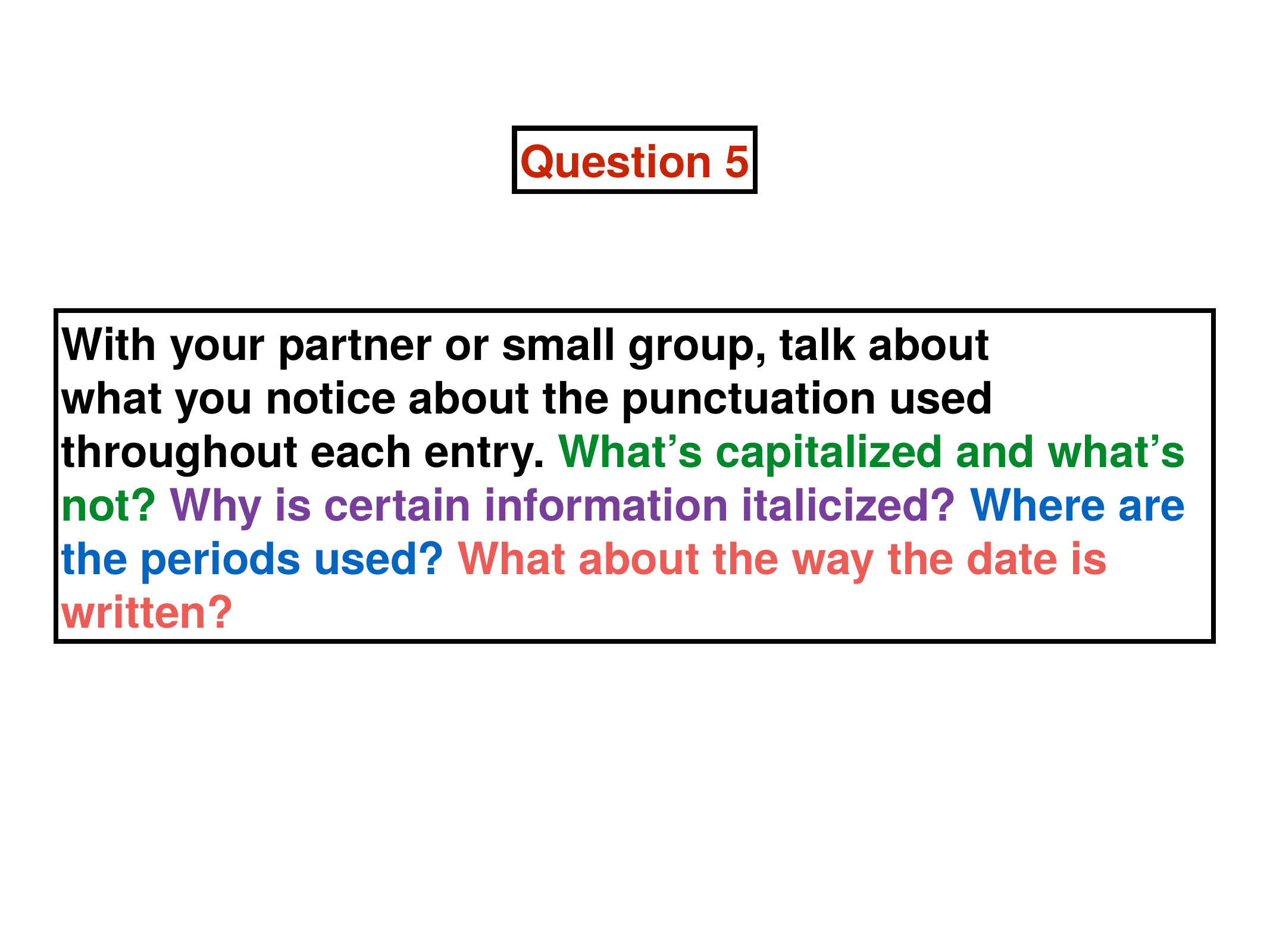

Question 5
With your partner or small group, talk about
what you notice about the punctuation used throughout each entry. What’s capitalized and what’s not? Why is certain information italicized? Where are the periods used? What about the way the date is written?